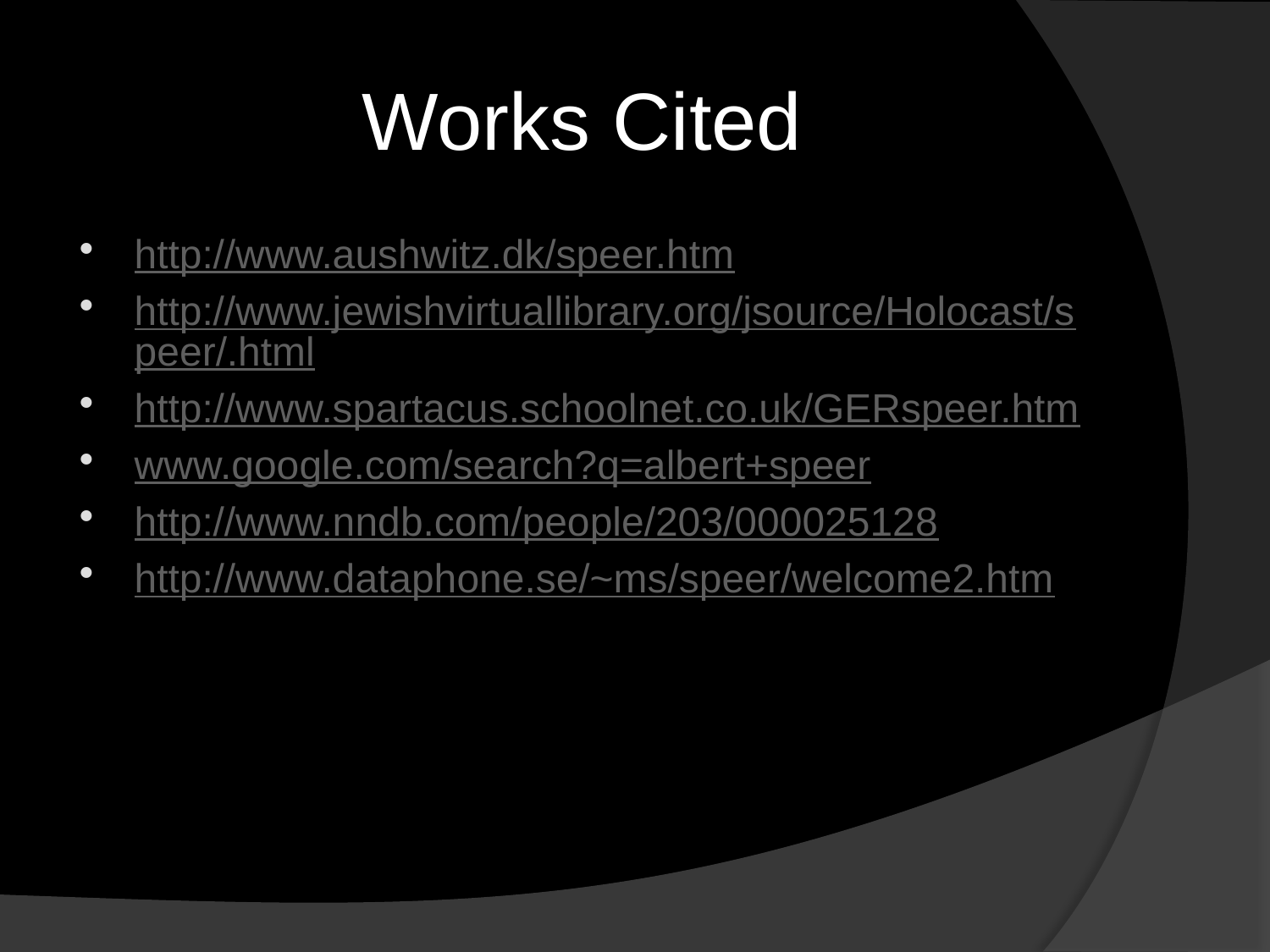

# Works Cited
http://www.aushwitz.dk/speer.htm
http://www.jewishvirtuallibrary.org/jsource/Holocast/speer/.html
http://www.spartacus.schoolnet.co.uk/GERspeer.htm
www.google.com/search?q=albert+speer
http://www.nndb.com/people/203/000025128
http://www.dataphone.se/~ms/speer/welcome2.htm